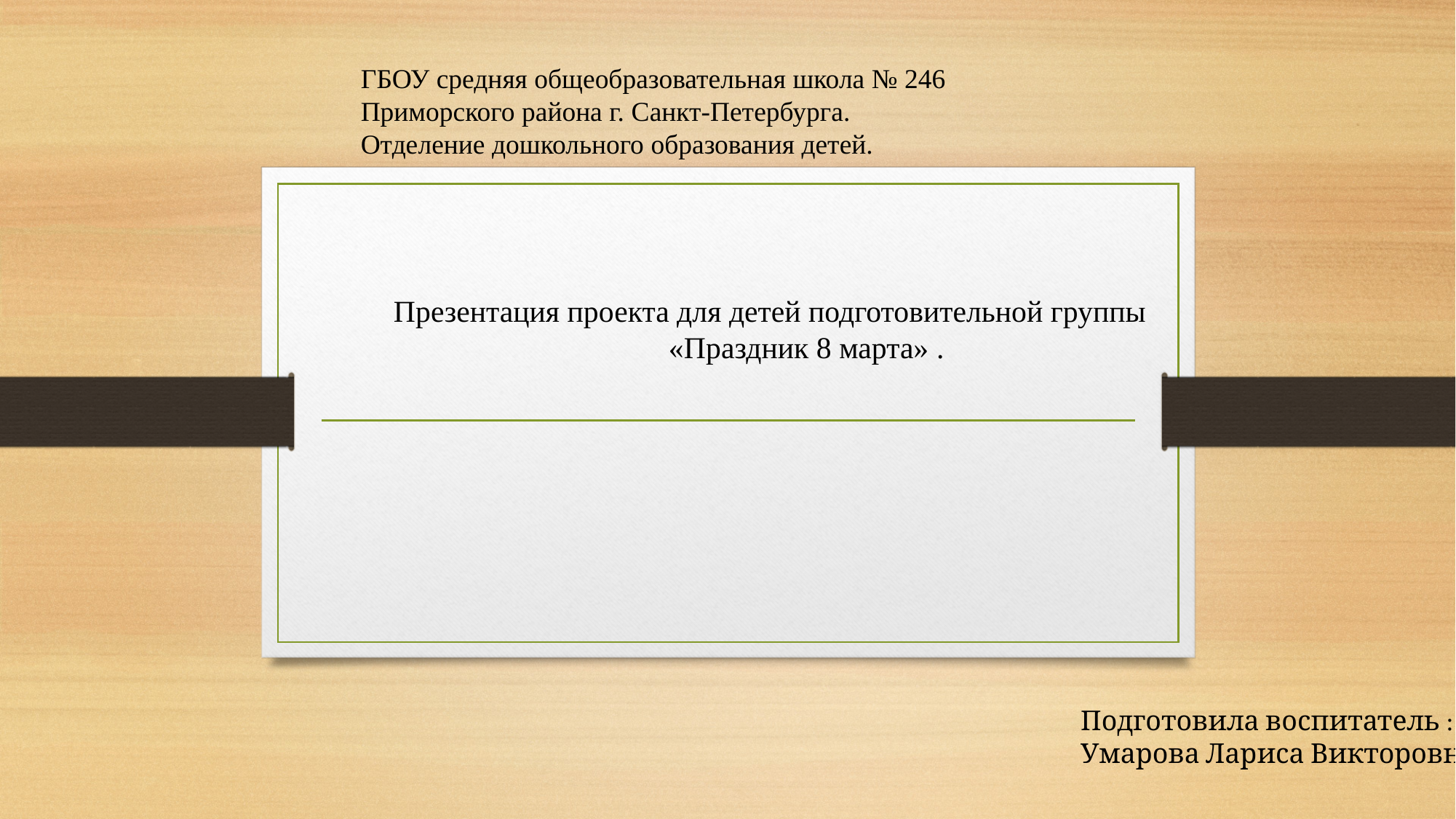

ГБОУ средняя общеобразовательная школа № 246 Приморского района г. Санкт-Петербурга.
Отделение дошкольного образования детей.
Презентация проекта для детей подготовительной группы
                                    «Праздник 8 марта» .
Подготовила воспитатель : Умарова Лариса Викторовна